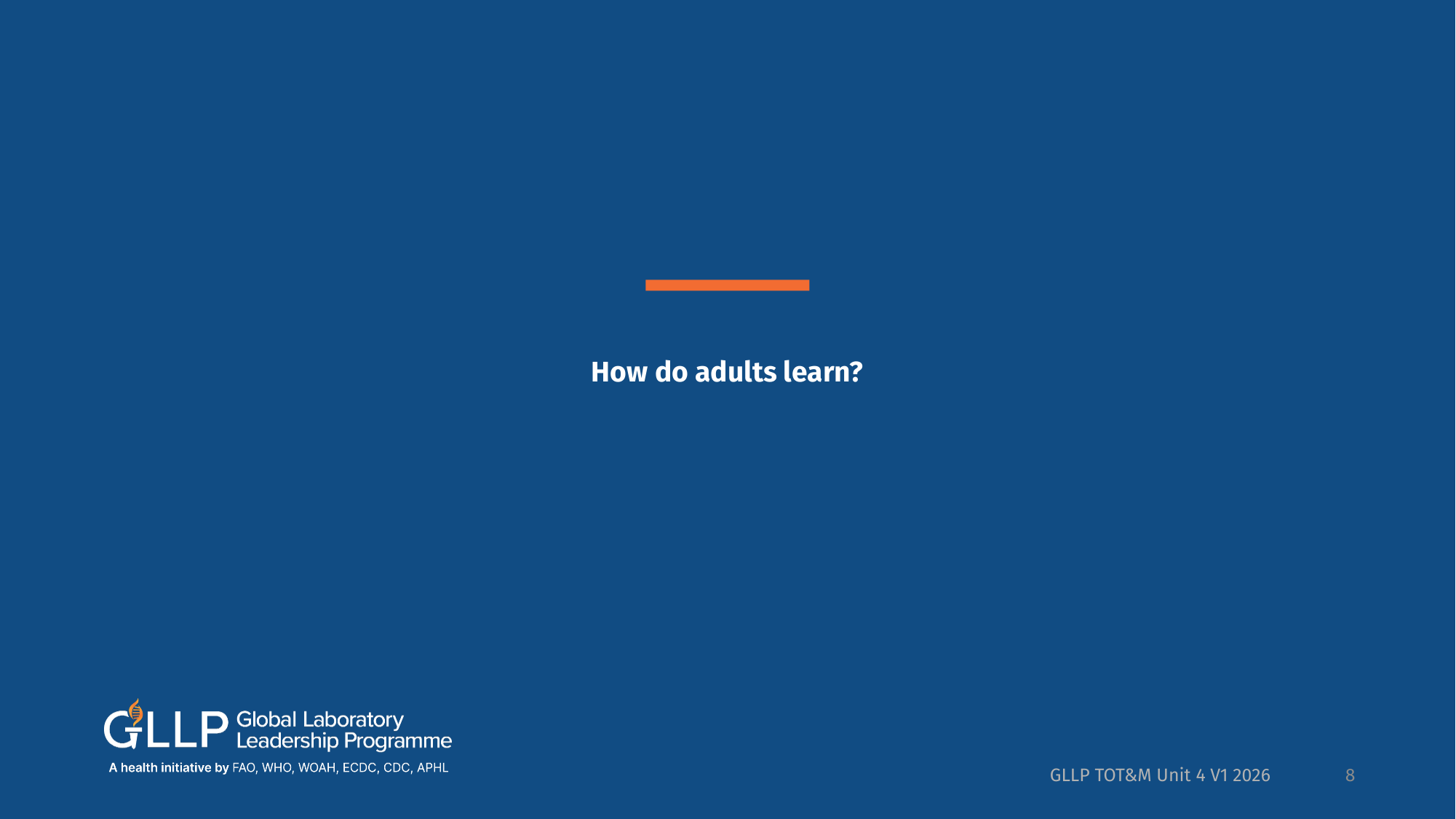

# How do adults learn?
GLLP TOT&M Unit 4 V1 2026
8